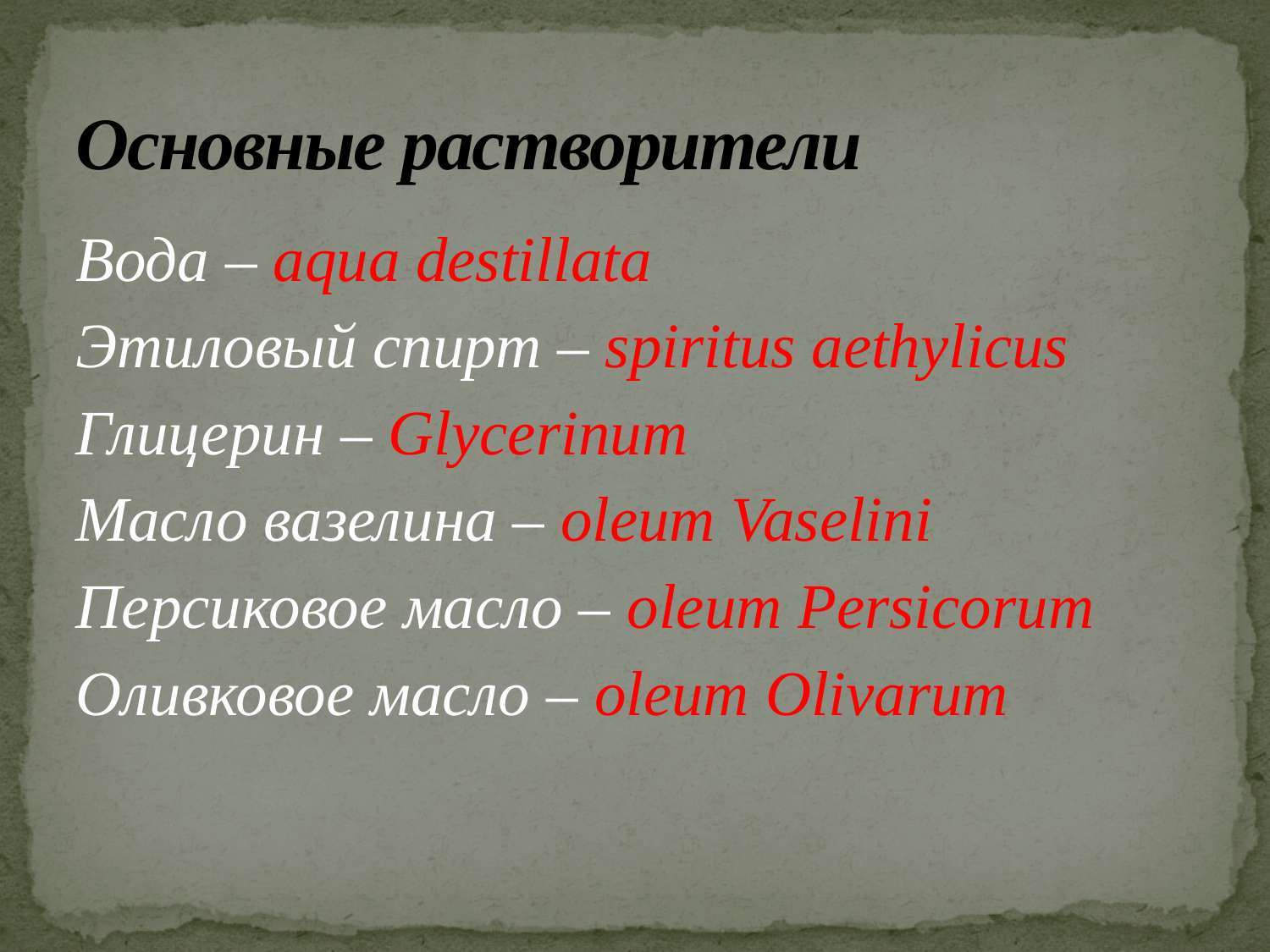

# Основные растворители
Вода – aqua destillata
Этиловый спирт – spiritus aethylicus
Глицерин – Glycerinum
Масло вазелина – oleum Vaselini
Персиковое масло – oleum Persicorum
Оливковое масло – oleum Olivarum